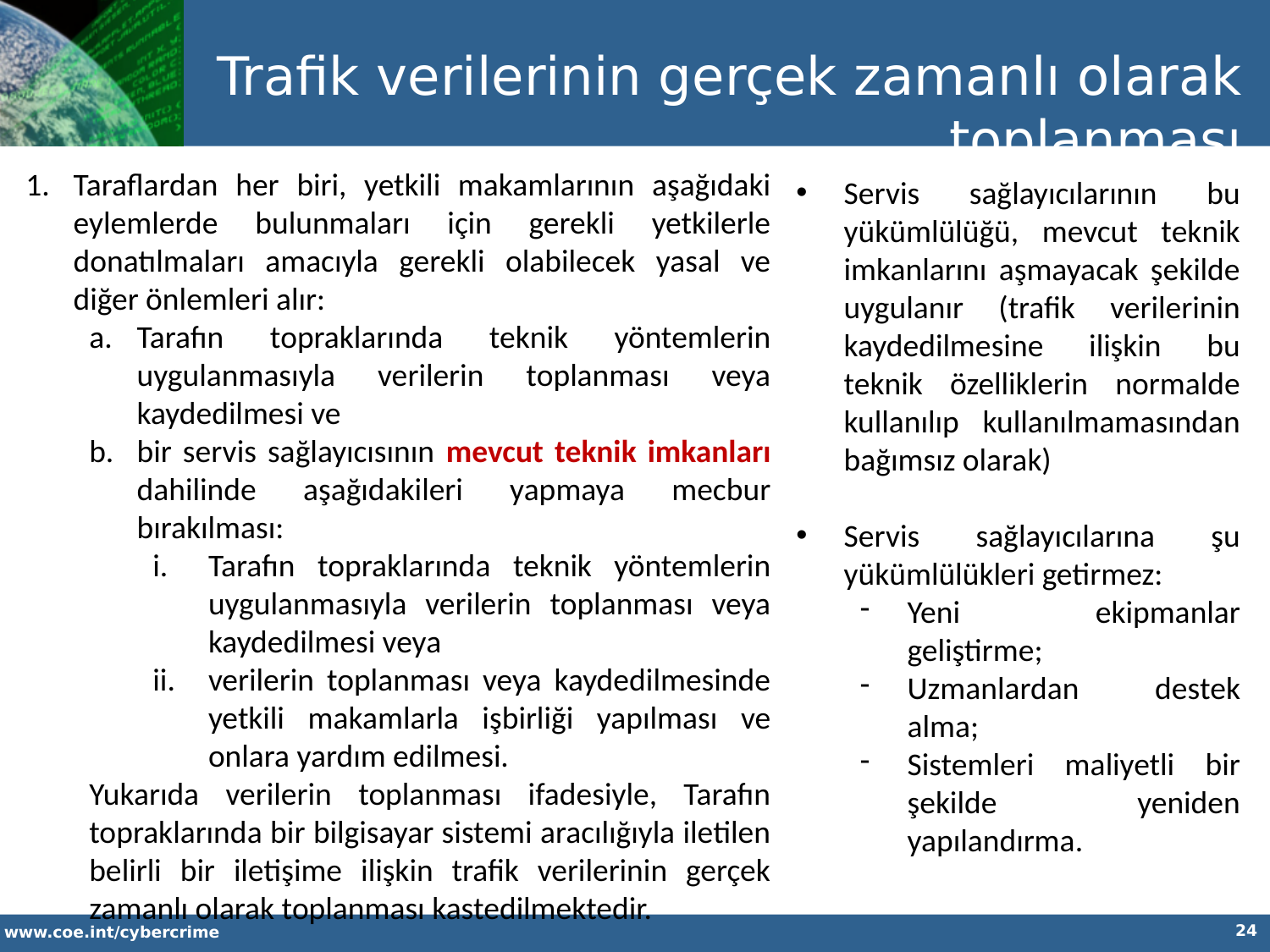

Trafik verilerinin gerçek zamanlı olarak toplanması
Taraflardan her biri, yetkili makamlarının aşağıdaki eylemlerde bulunmaları için gerekli yetkilerle donatılmaları amacıyla gerekli olabilecek yasal ve diğer önlemleri alır:
Tarafın topraklarında teknik yöntemlerin uygulanmasıyla verilerin toplanması veya kaydedilmesi ve
bir servis sağlayıcısının mevcut teknik imkanları dahilinde aşağıdakileri yapmaya mecbur bırakılması:
Tarafın topraklarında teknik yöntemlerin uygulanmasıyla verilerin toplanması veya kaydedilmesi veya
verilerin toplanması veya kaydedilmesinde yetkili makamlarla işbirliği yapılması ve onlara yardım edilmesi.
Yukarıda verilerin toplanması ifadesiyle, Tarafın topraklarında bir bilgisayar sistemi aracılığıyla iletilen belirli bir iletişime ilişkin trafik verilerinin gerçek zamanlı olarak toplanması kastedilmektedir.
Servis sağlayıcılarının bu yükümlülüğü, mevcut teknik imkanlarını aşmayacak şekilde uygulanır (trafik verilerinin kaydedilmesine ilişkin bu teknik özelliklerin normalde kullanılıp kullanılmamasından bağımsız olarak)

Servis sağlayıcılarına şu yükümlülükleri getirmez:
Yeni ekipmanlar geliştirme;
Uzmanlardan destek alma;
Sistemleri maliyetli bir şekilde yeniden yapılandırma.